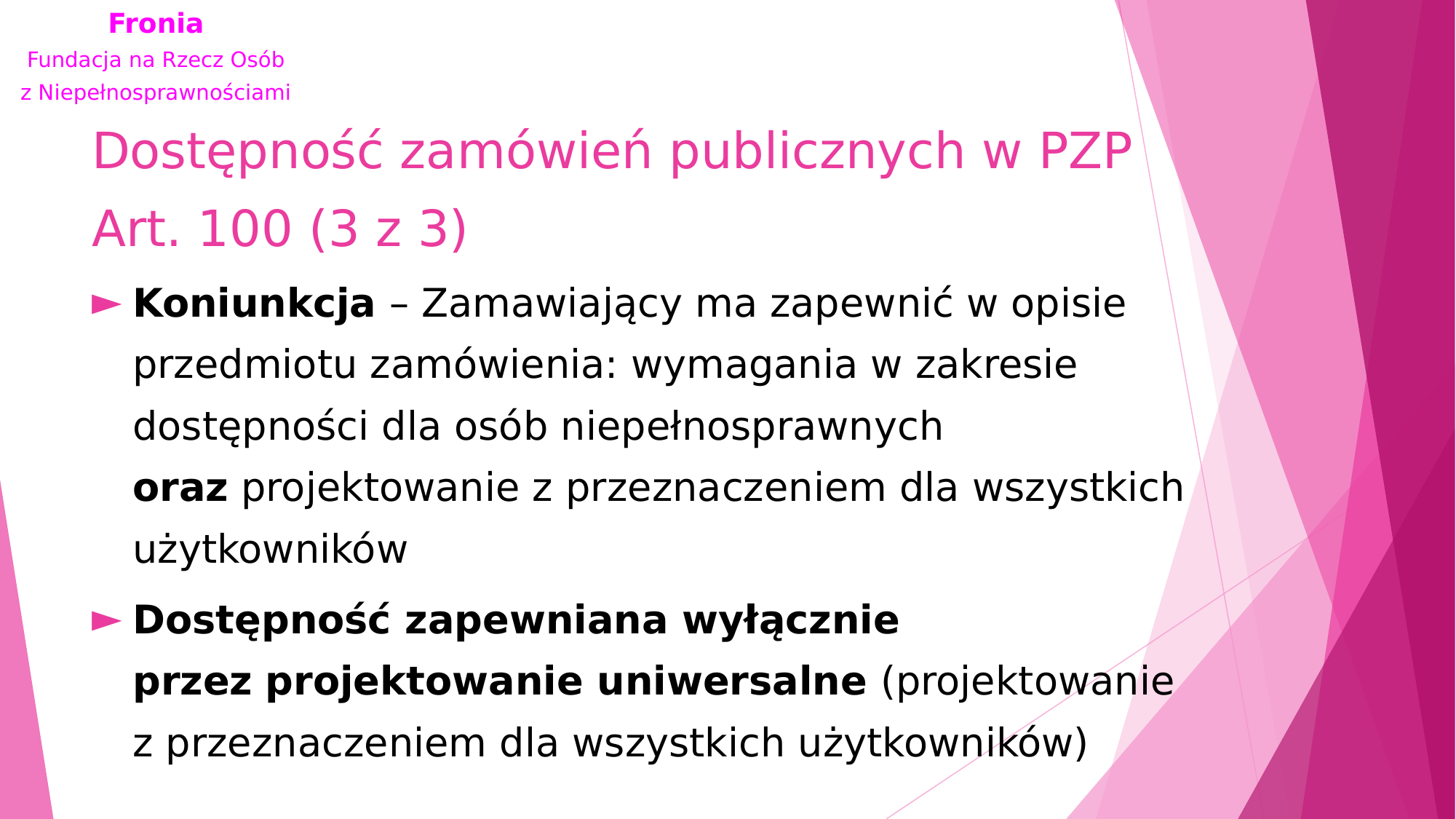

# Dostępność zamówień publicznych w PZP Art. 100 (3 z 3)
Koniunkcja – Zamawiający ma zapewnić w opisie przedmiotu zamówienia: wymagania w zakresie dostępności dla osób niepełnosprawnych oraz projektowanie z przeznaczeniem dla wszystkich użytkowników
Dostępność zapewniana wyłącznie przez projektowanie uniwersalne (projektowanie z przeznaczeniem dla wszystkich użytkowników)